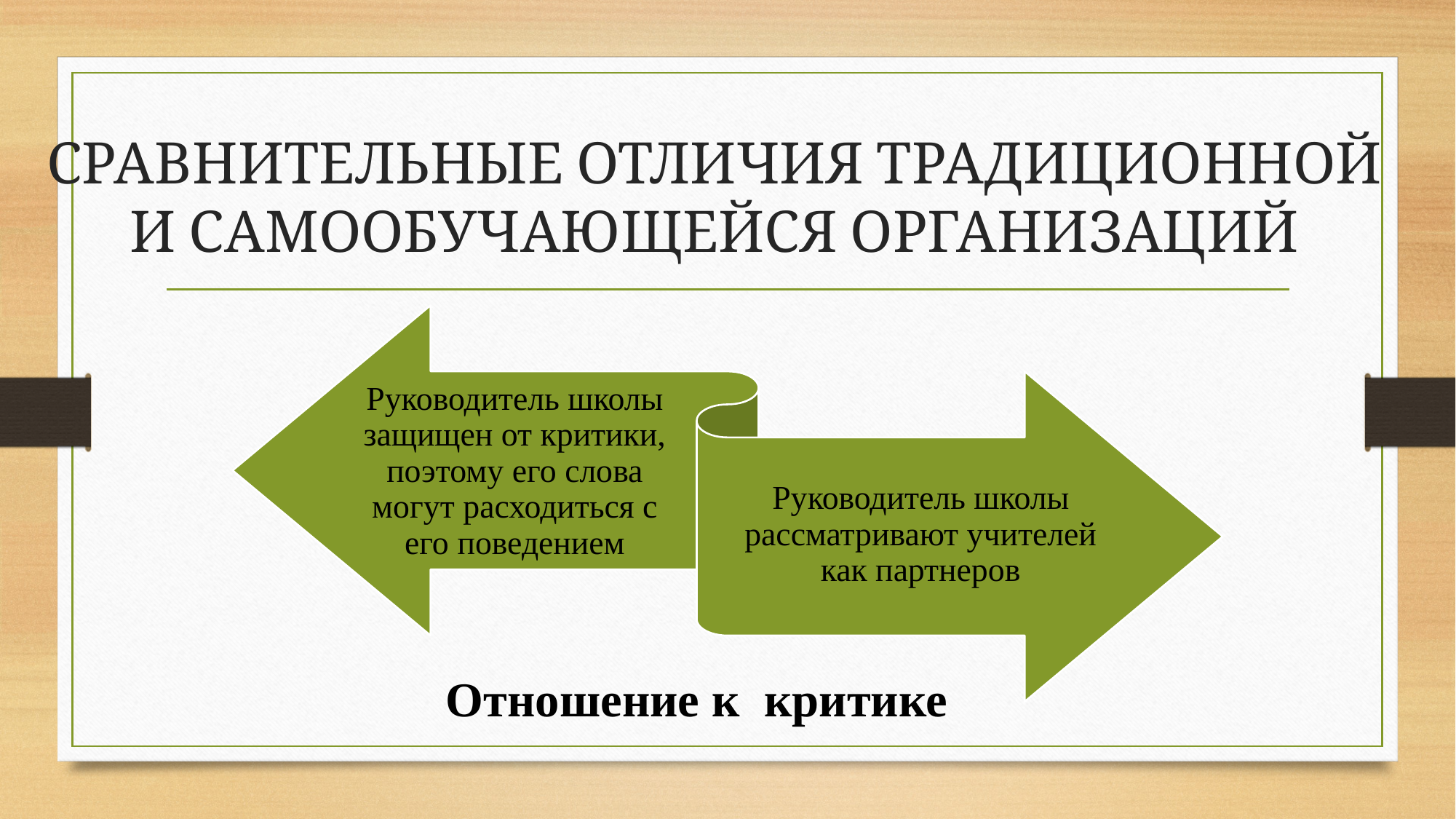

# СРАВНИТЕЛЬНЫЕ ОТЛИЧИЯ ТРАДИЦИОННОЙ И САМООБУЧАЮЩЕЙСЯ ОРГАНИЗАЦИЙ
Руководитель школы защищен от критики, поэтому его слова могут расходиться с его поведением
Руководитель школы рассматривают учителей как партнеров
Отношение к  критике